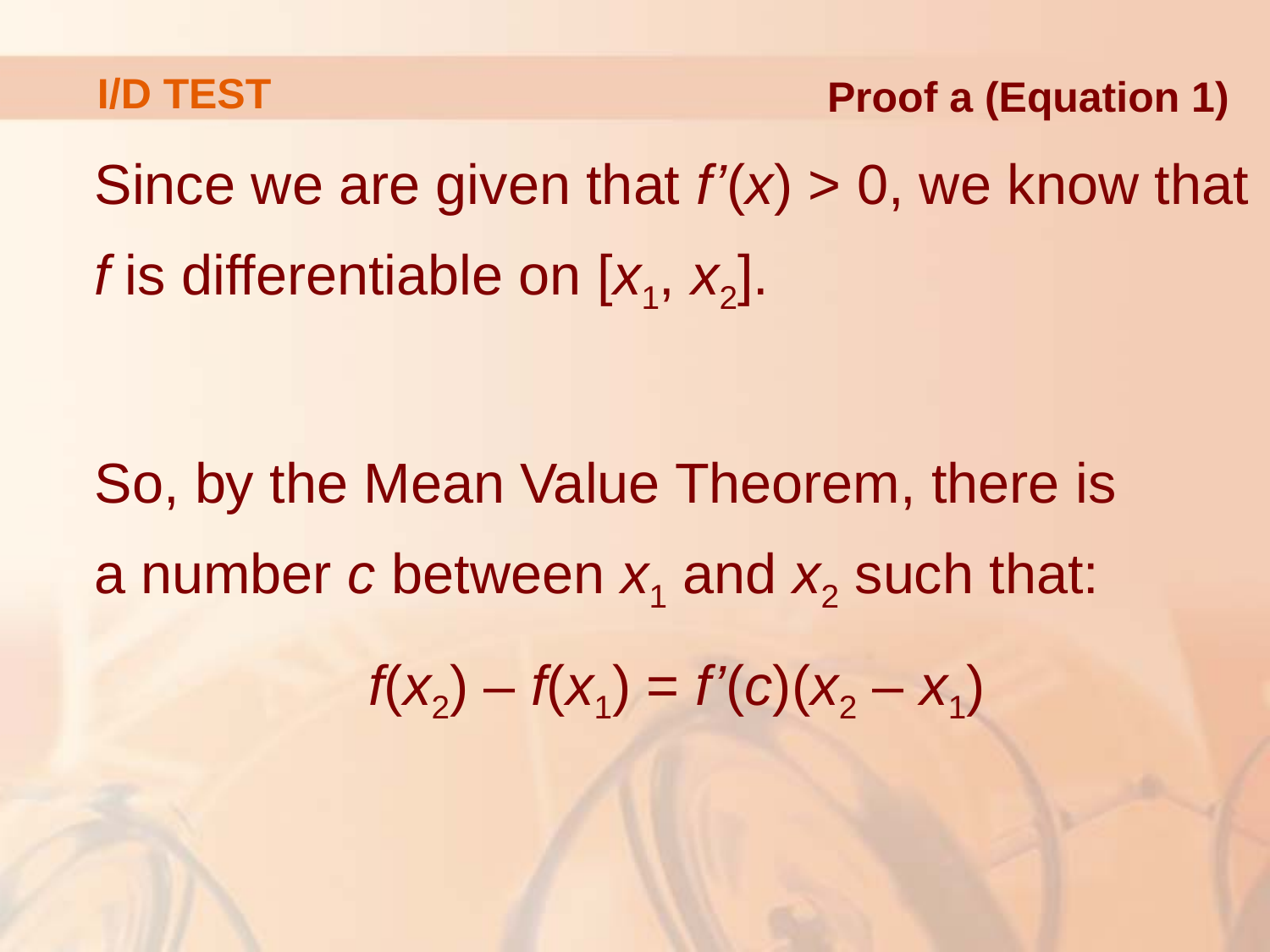

# I/D TEST
Proof a (Equation 1)
Since we are given that f’(x) > 0, we know that f is differentiable on [x1, x2].

So, by the Mean Value Theorem, there is
a number c between x1 and x2 such that:
f(x2) – f(x1) = f’(c)(x2 – x1)